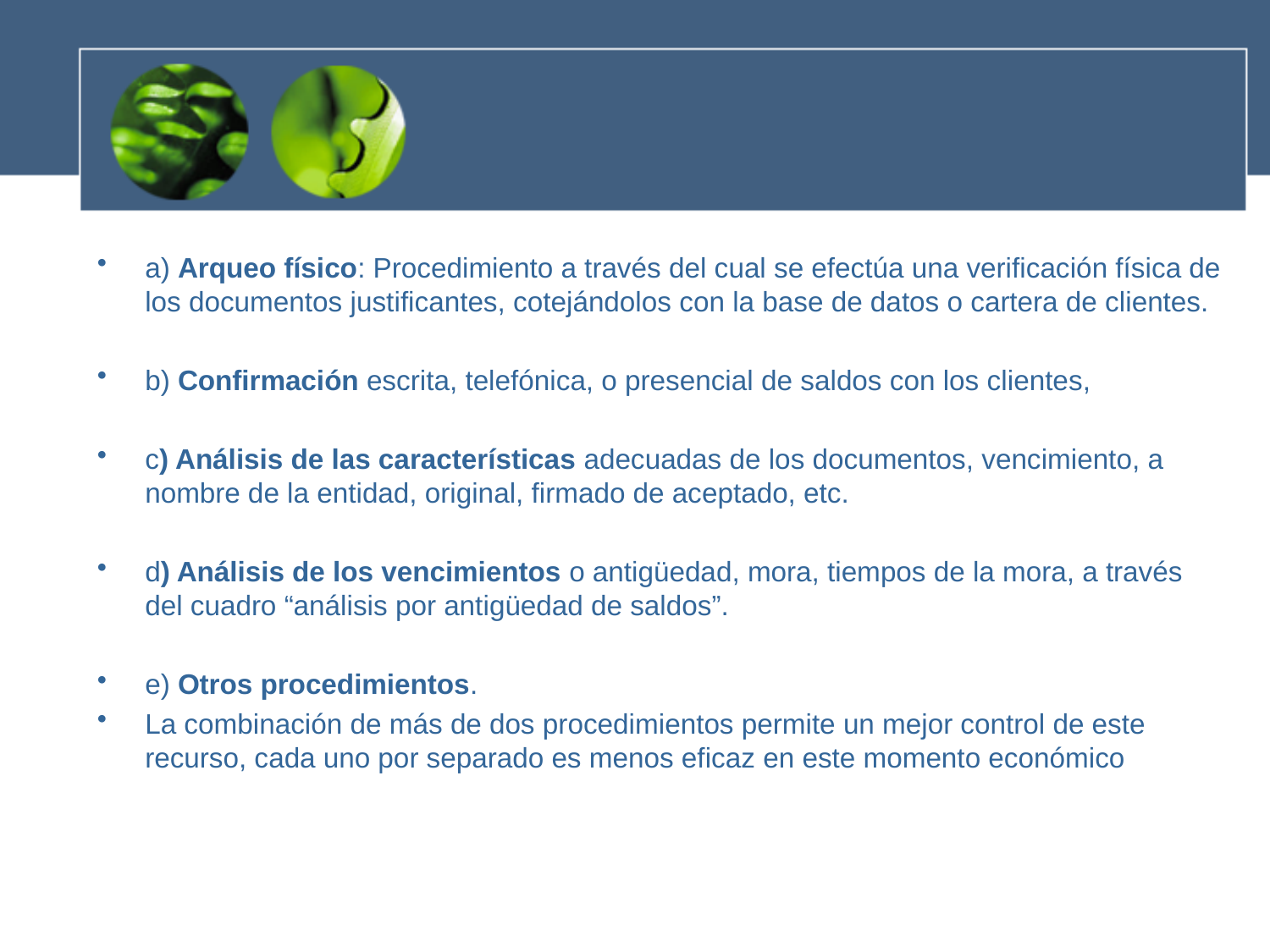

a) Arqueo físico: Procedimiento a través del cual se efectúa una verificación física de los documentos justificantes, cotejándolos con la base de datos o cartera de clientes.

b) Confirmación escrita, telefónica, o presencial de saldos con los clientes,

c) Análisis de las características adecuadas de los documentos, vencimiento, a nombre de la entidad, original, firmado de aceptado, etc.

d) Análisis de los vencimientos o antigüedad, mora, tiempos de la mora, a través del cuadro “análisis por antigüedad de saldos”.

e) Otros procedimientos.
La combinación de más de dos procedimientos permite un mejor control de este recurso, cada uno por separado es menos eficaz en este momento económico